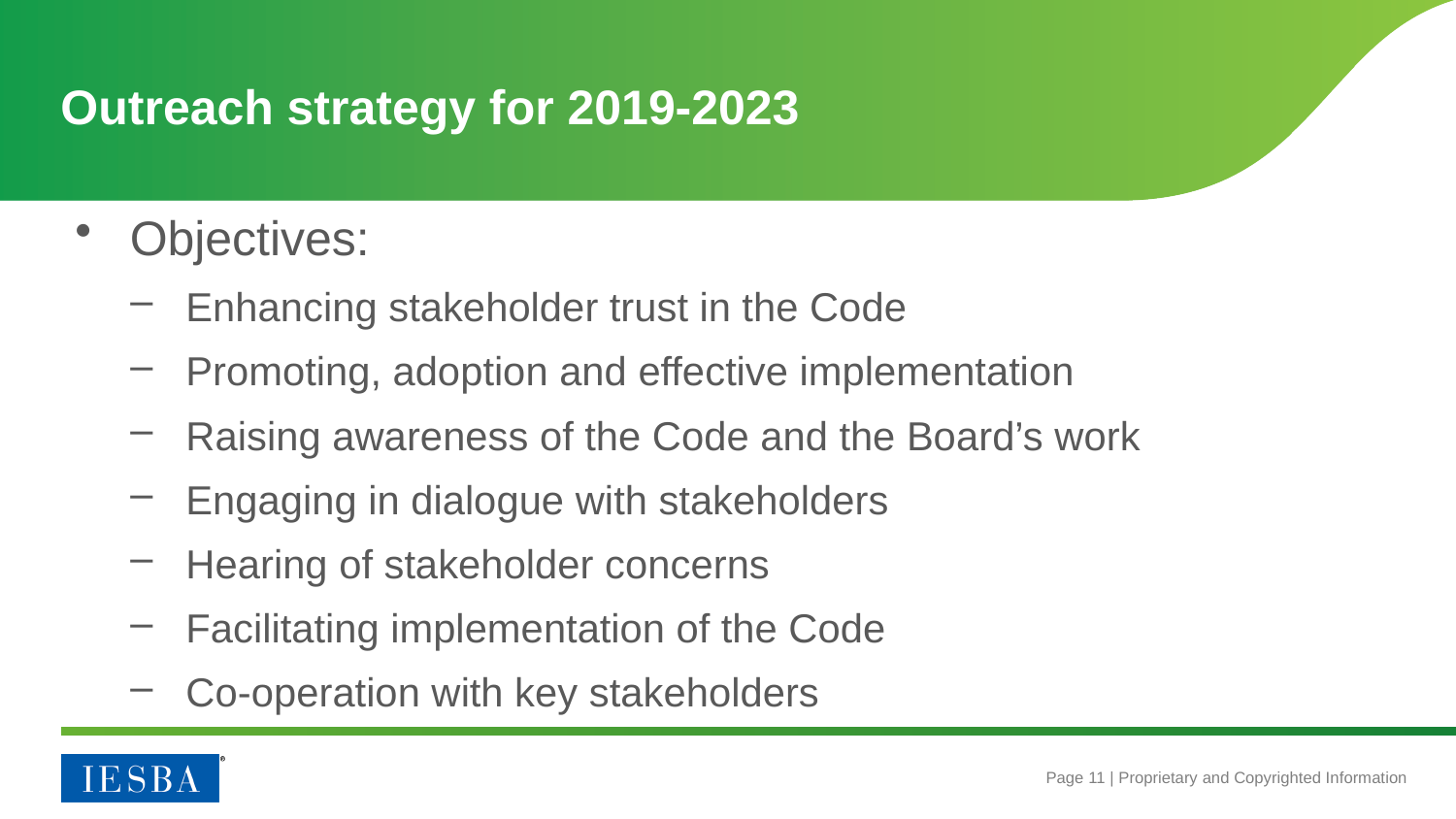

# Outreach strategy for 2019-2023
Objectives:
Enhancing stakeholder trust in the Code
Promoting, adoption and effective implementation
Raising awareness of the Code and the Board’s work
Engaging in dialogue with stakeholders
Hearing of stakeholder concerns
Facilitating implementation of the Code
Co-operation with key stakeholders